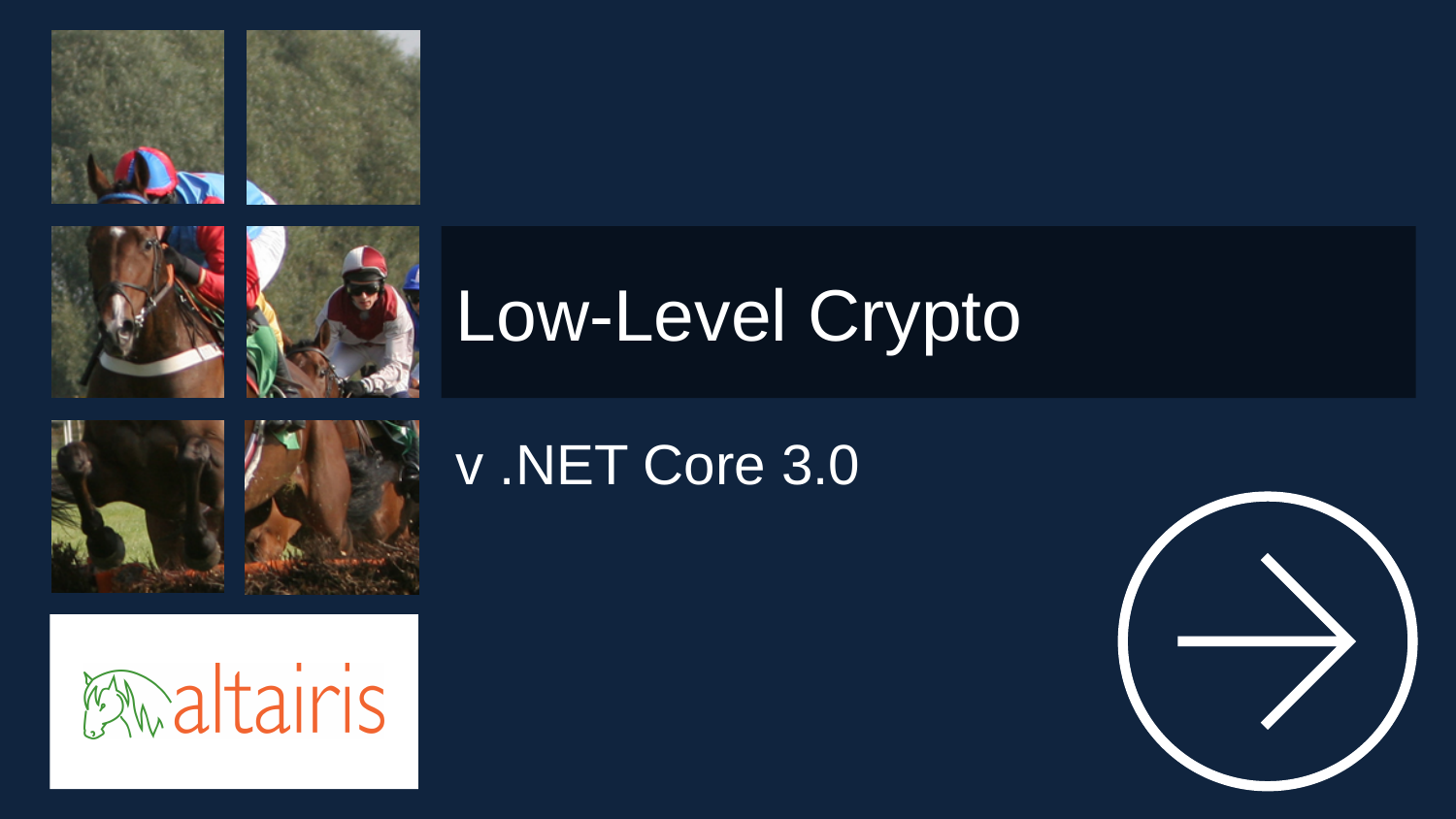

Low-Level Crypto
# v .NET Core 3.0